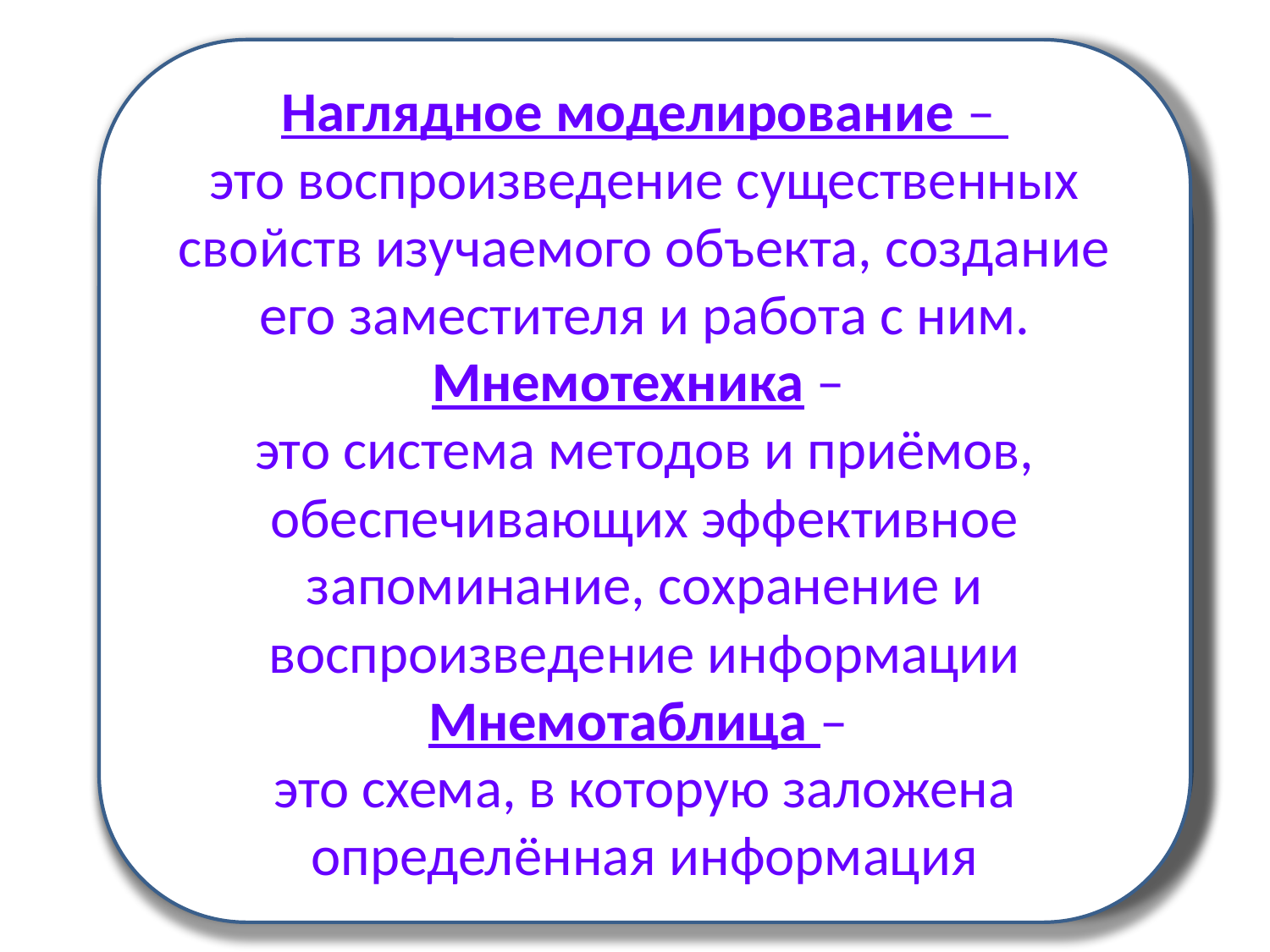

Наглядное моделирование –
это воспроизведение существенных свойств изучаемого объекта, создание его заместителя и работа с ним. Мнемотехника –
это система методов и приёмов, обеспечивающих эффективное запоминание, сохранение и воспроизведение информации
Мнемотаблица –
это схема, в которую заложена определённая информация
Мнемотехника-это система методов и приёмов, обеспечивающих успешное освоение детьми знаний об особенностях объектов природы, об окружающем мире, эффективное запоминание рассказа, сохранение и воспроизведение информации, и конечно, развитие речи.